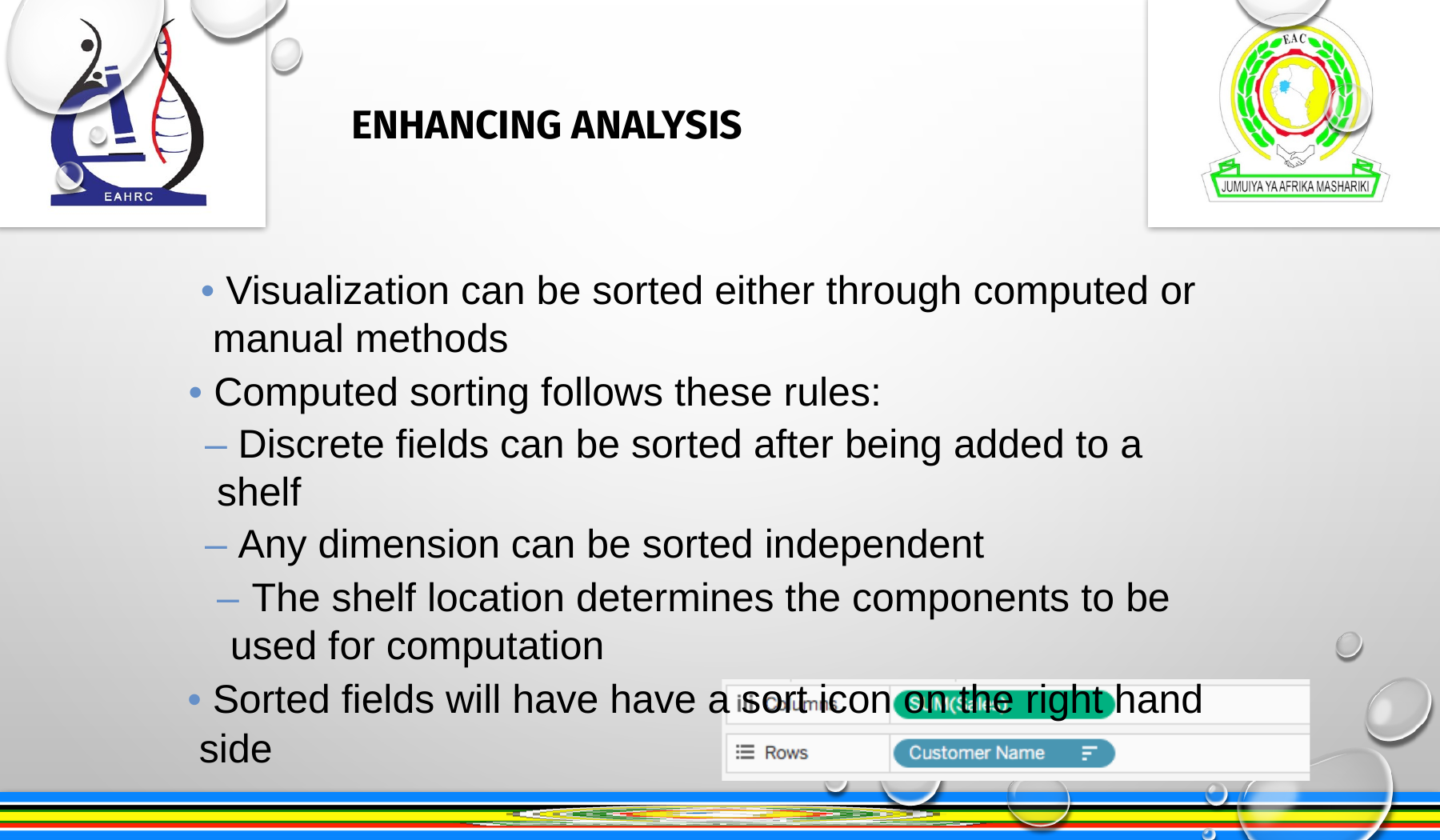

ENHANCING ANALYSIS

• Visualization can be sorted either through computed or manual methods
• Computed sorting follows these rules:
– Discrete fields can be sorted after being added to a shelf
– Any dimension can be sorted independent
– The shelf location determines the components to be used for computation
• Sorted fields will have have a sort icon on the right hand
side

21